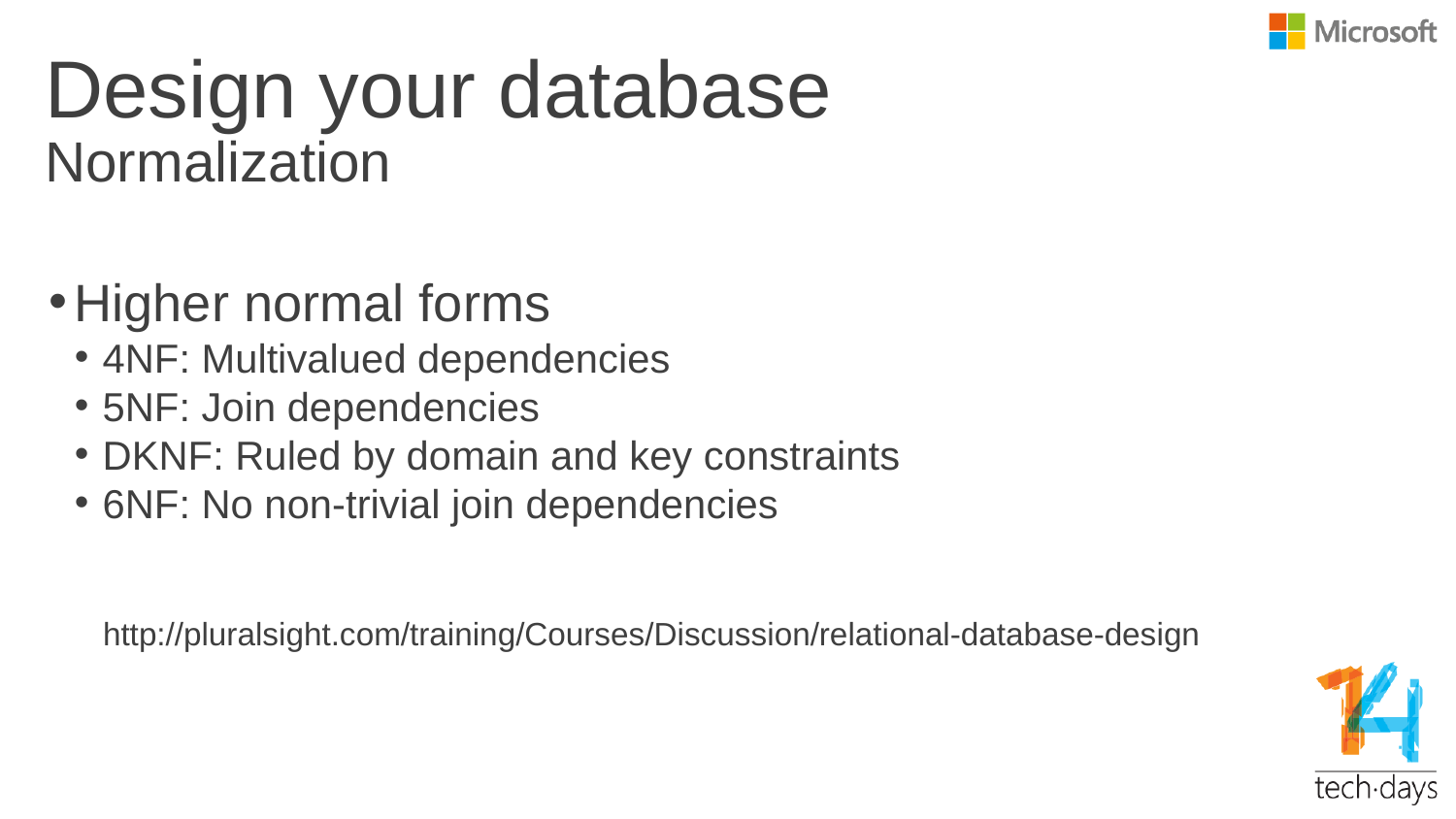

# Design your database
Normalization
Higher normal forms
4NF: Multivalued dependencies
5NF: Join dependencies
DKNF: Ruled by domain and key constraints
6NF: No non-trivial join dependencies

http://pluralsight.com/training/Courses/Discussion/relational-database-design